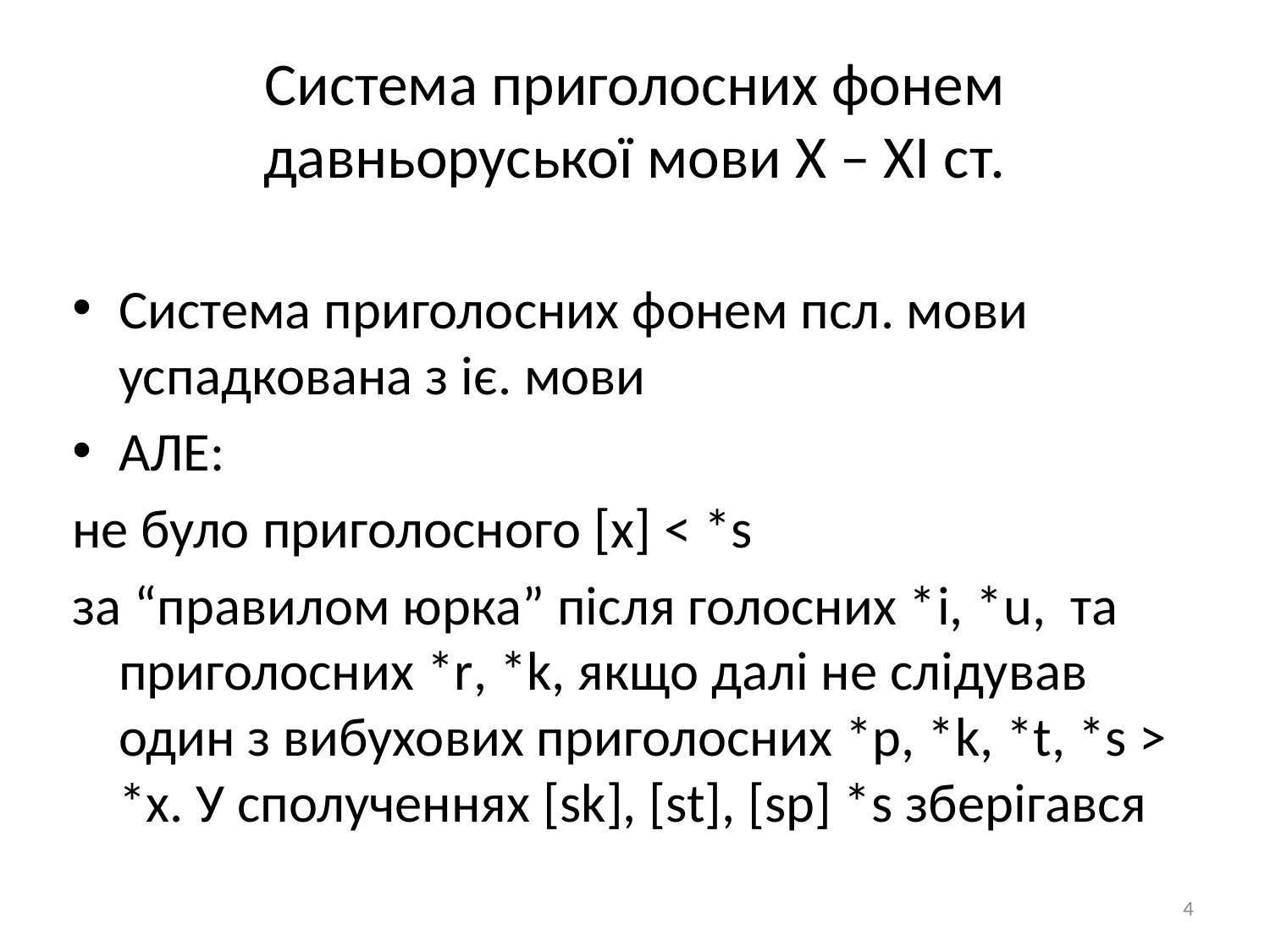

# Система приголосних фонем давньоруської мови Х – ХІ ст.
Система приголосних фонем псл. мови успадкована з іє. мови
АЛЕ:
не було приголосного [х] < *s
за “правилом юрка” після голосних *i, *u,  та приголосних *r, *k, якщо далі не слідував один з вибухових приголосних *p, *k, *t, *s > *х. У сполученнях [sk], [st], [sp] *s зберігався
4